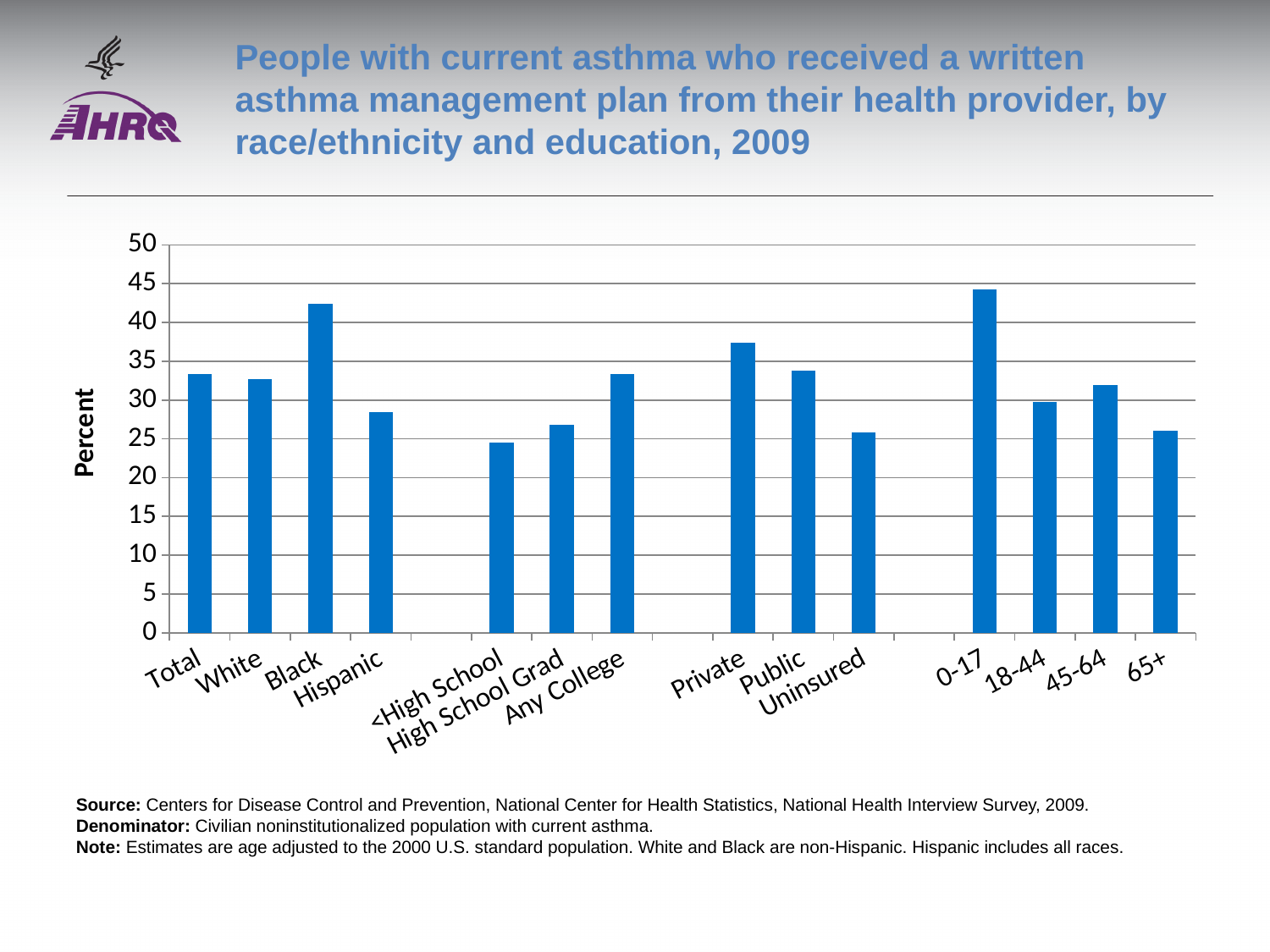

# People with current asthma who received a written asthma management plan from their health provider, by race/ethnicity and education, 2009

### Chart

| Category | 2009 |
|---|---|
| Total | 33.4 |
| White | 32.7 |
| Black | 42.4 |
| Hispanic | 28.4 |
|  | None |
| <High School | 24.5 |
| High School Grad | 26.8 |
| Any College | 33.3 |
|  | None |
| Private | 37.4 |
| Public | 33.8 |
| Uninsured | 25.8 |
|  | None |
| 0-17 | 44.3 |
| 18-44 | 29.8 |
| 45-64 | 31.9 |
| 65+ | 26.1 |
Source: Centers for Disease Control and Prevention, National Center for Health Statistics, National Health Interview Survey, 2009.
Denominator: Civilian noninstitutionalized population with current asthma.
Note: Estimates are age adjusted to the 2000 U.S. standard population. White and Black are non-Hispanic. Hispanic includes all races.